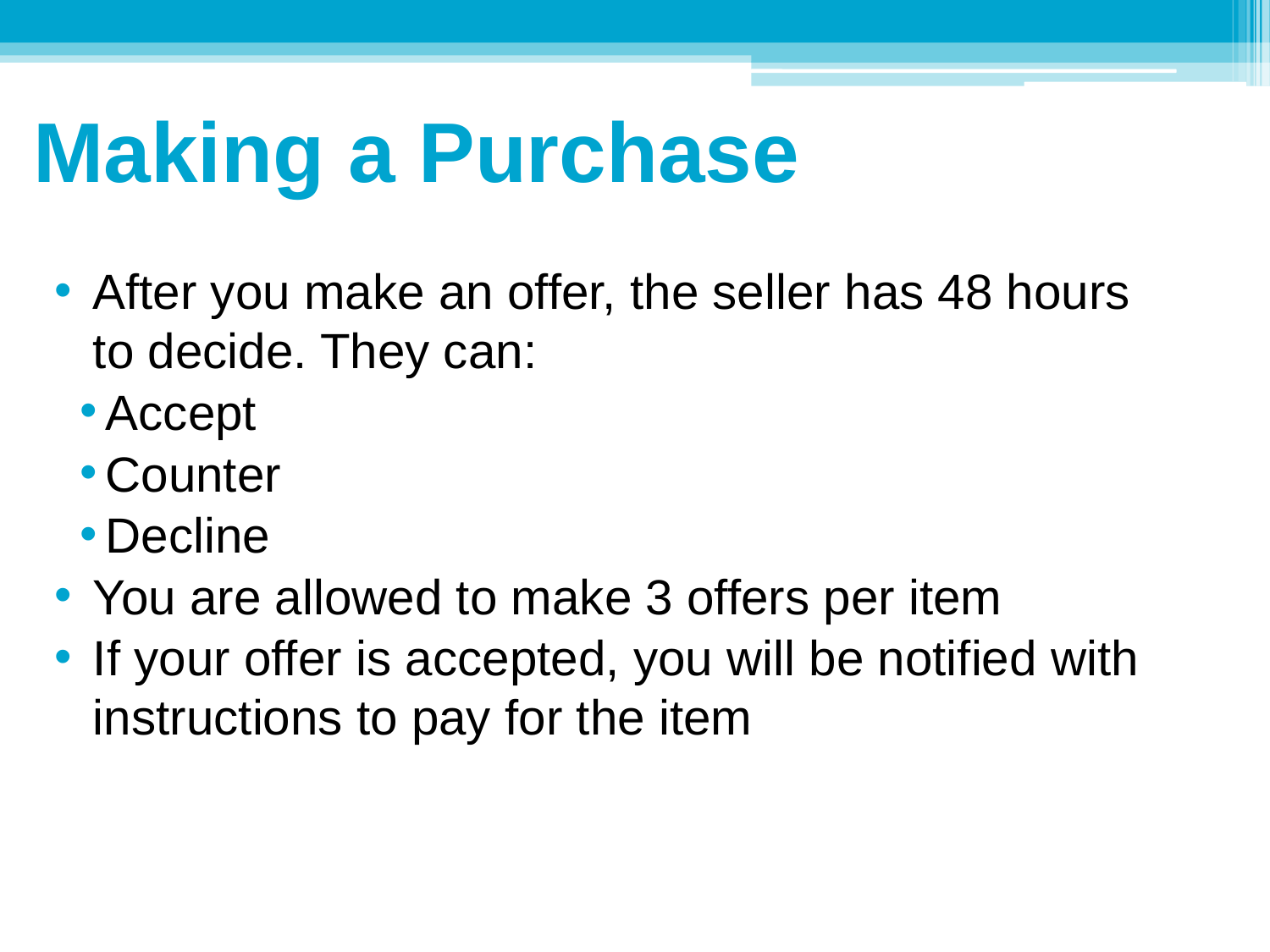

# Making a Purchase
After you make an offer, the seller has 48 hours to decide. They can:
Accept
Counter
Decline
You are allowed to make 3 offers per item
If your offer is accepted, you will be notified with instructions to pay for the item